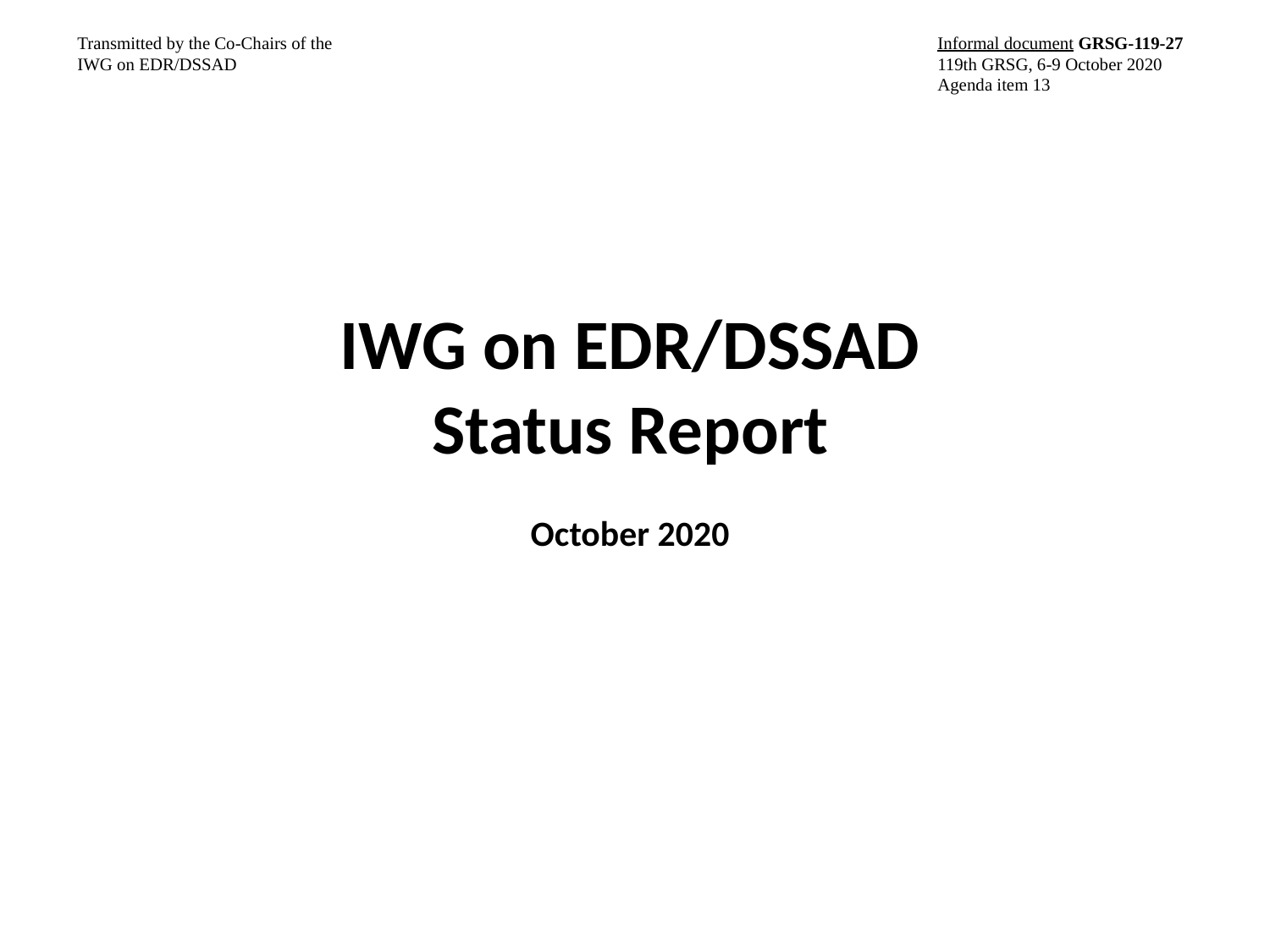

Transmitted by the Co-Chairs of the
IWG on EDR/DSSAD
Informal document GRSG-119-27
119th GRSG, 6-9 October 2020
Agenda item 13
IWG on EDR/DSSAD
Status Report
October 2020